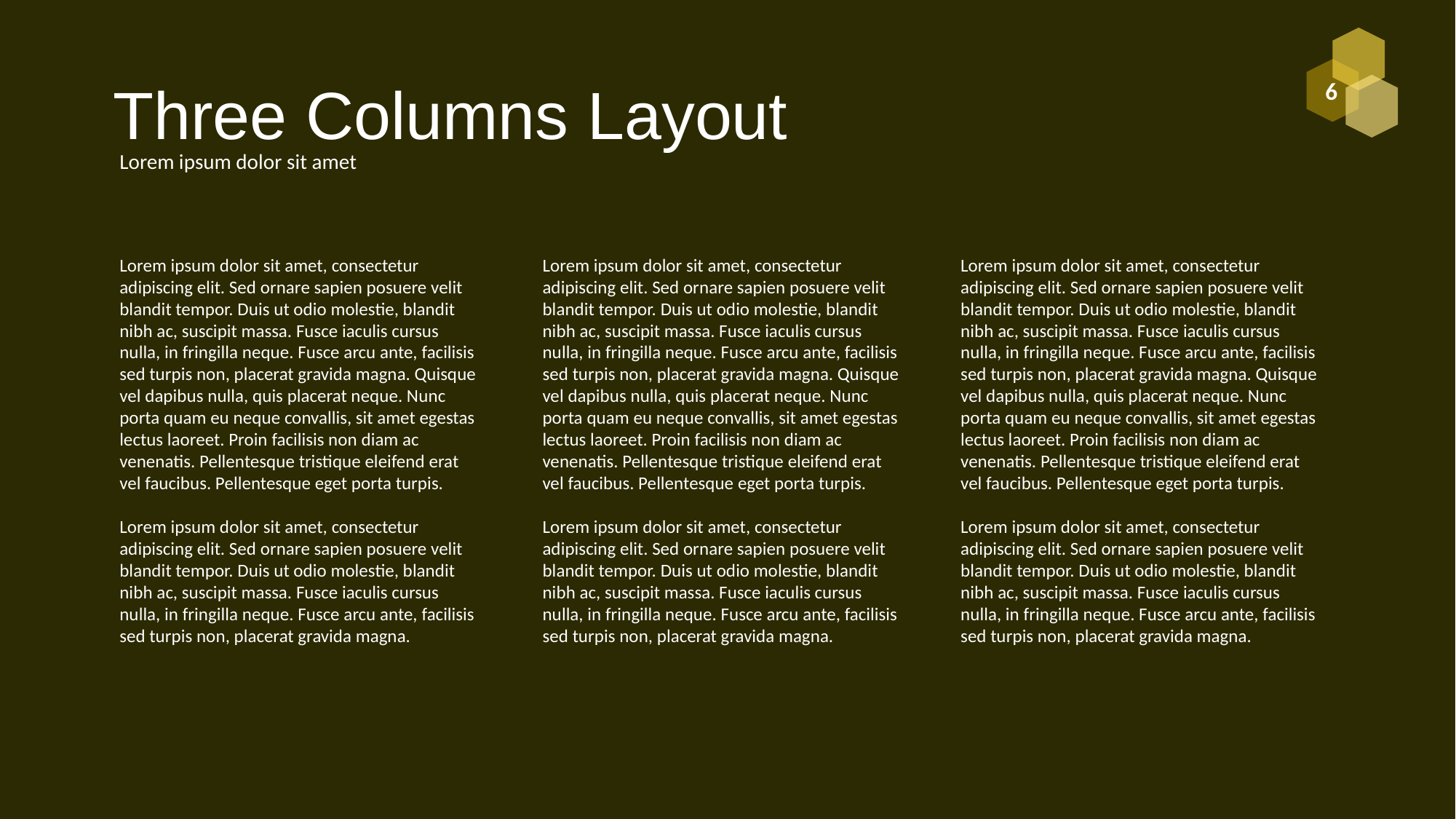

# Three Columns Layout
Lorem ipsum dolor sit amet
Lorem ipsum dolor sit amet, consectetur adipiscing elit. Sed ornare sapien posuere velit blandit tempor. Duis ut odio molestie, blandit nibh ac, suscipit massa. Fusce iaculis cursus nulla, in fringilla neque. Fusce arcu ante, facilisis sed turpis non, placerat gravida magna. Quisque vel dapibus nulla, quis placerat neque. Nunc porta quam eu neque convallis, sit amet egestas lectus laoreet. Proin facilisis non diam ac venenatis. Pellentesque tristique eleifend erat vel faucibus. Pellentesque eget porta turpis.

Lorem ipsum dolor sit amet, consectetur adipiscing elit. Sed ornare sapien posuere velit blandit tempor. Duis ut odio molestie, blandit nibh ac, suscipit massa. Fusce iaculis cursus nulla, in fringilla neque. Fusce arcu ante, facilisis sed turpis non, placerat gravida magna.

Lorem ipsum dolor sit amet, consectetur adipiscing elit. Sed ornare sapien posuere velit blandit tempor. Duis ut odio molestie, blandit nibh ac, suscipit massa. Fusce iaculis cursus nulla, in fringilla neque. Fusce arcu ante, facilisis sed turpis non, placerat gravida magna. Quisque vel dapibus nulla, quis placerat neque. Nunc porta quam eu neque convallis, sit amet egestas lectus laoreet. Proin facilisis non diam ac venenatis. Pellentesque tristique eleifend erat vel faucibus. Pellentesque eget porta turpis.

Lorem ipsum dolor sit amet, consectetur adipiscing elit. Sed ornare sapien posuere velit blandit tempor. Duis ut odio molestie, blandit nibh ac, suscipit massa. Fusce iaculis cursus nulla, in fringilla neque. Fusce arcu ante, facilisis sed turpis non, placerat gravida magna.

Lorem ipsum dolor sit amet, consectetur adipiscing elit. Sed ornare sapien posuere velit blandit tempor. Duis ut odio molestie, blandit nibh ac, suscipit massa. Fusce iaculis cursus nulla, in fringilla neque. Fusce arcu ante, facilisis sed turpis non, placerat gravida magna. Quisque vel dapibus nulla, quis placerat neque. Nunc porta quam eu neque convallis, sit amet egestas lectus laoreet. Proin facilisis non diam ac venenatis. Pellentesque tristique eleifend erat vel faucibus. Pellentesque eget porta turpis.

Lorem ipsum dolor sit amet, consectetur adipiscing elit. Sed ornare sapien posuere velit blandit tempor. Duis ut odio molestie, blandit nibh ac, suscipit massa. Fusce iaculis cursus nulla, in fringilla neque. Fusce arcu ante, facilisis sed turpis non, placerat gravida magna.